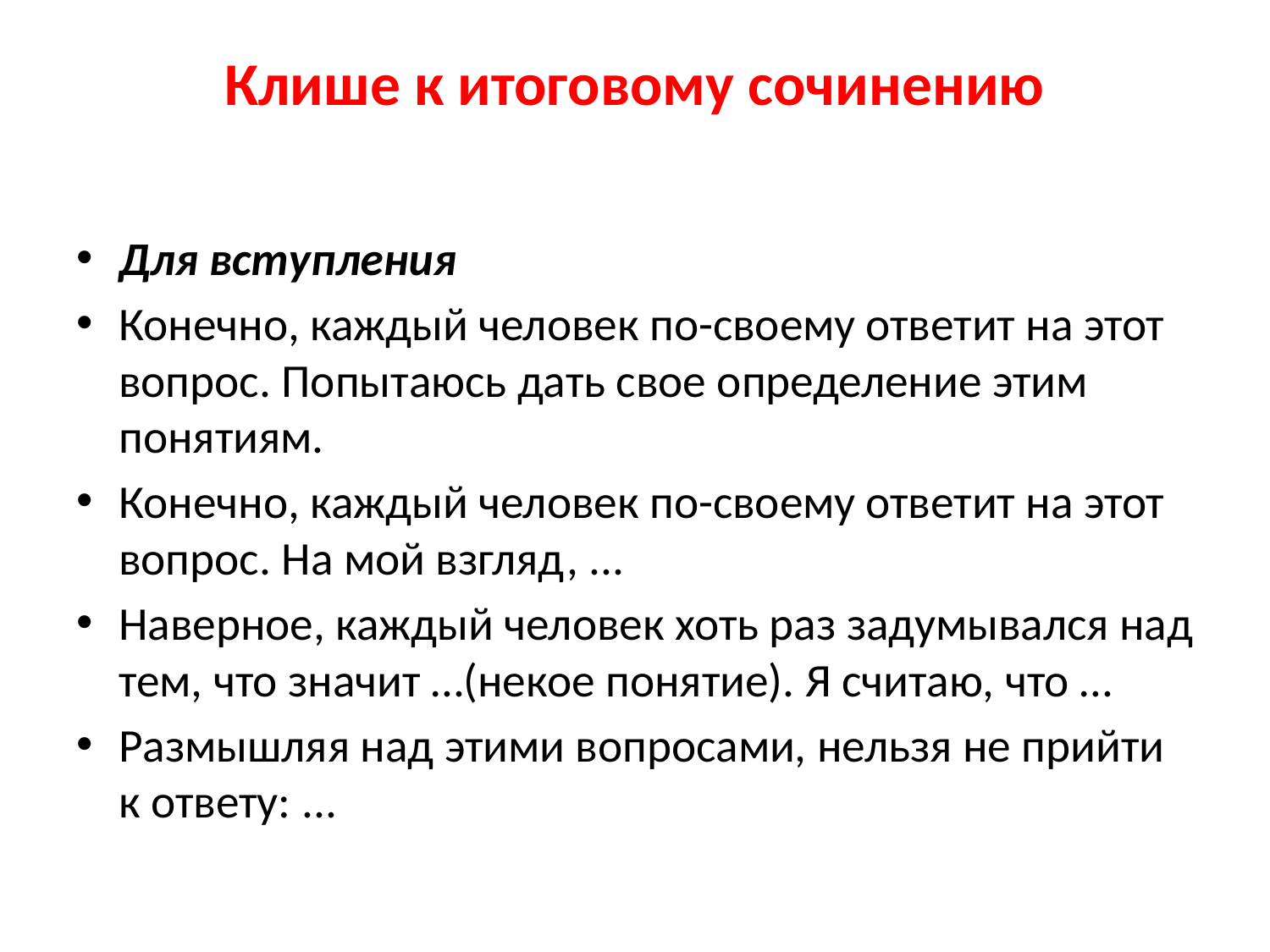

# Клише к итоговому сочинению
Для вступления
Конечно, каждый человек по-своему ответит на этот вопрос. Попытаюсь дать свое определение этим понятиям.
Конечно, каждый человек по-своему ответит на этот вопрос. На мой взгляд, ...
Наверное, каждый человек хоть раз задумывался над тем, что значит …(некое понятие). Я считаю, что …
Размышляя над этими вопросами, нельзя не прийти к ответу: ...